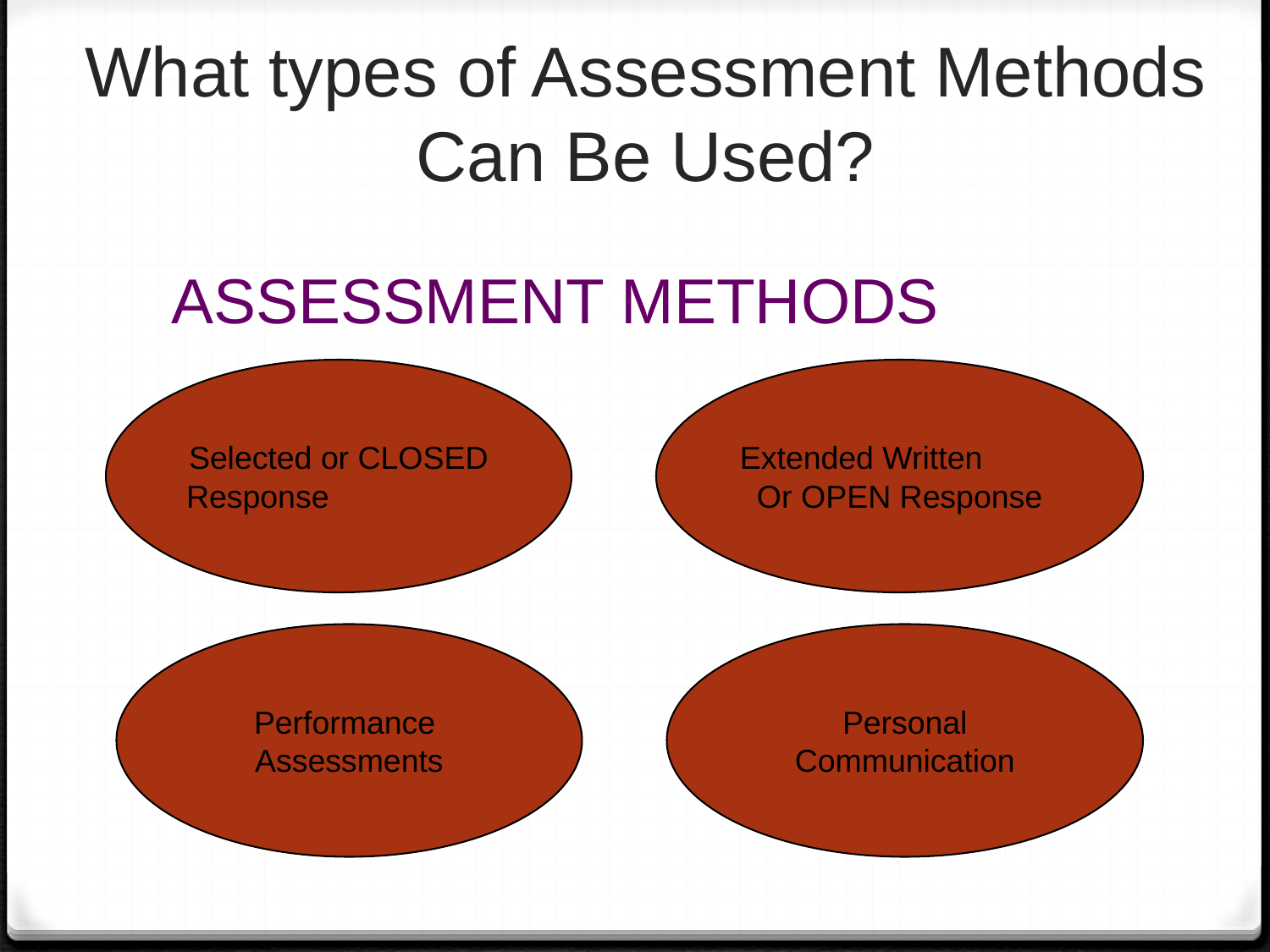

# What types of Assessment Methods Can Be Used?

ASSESSMENT METHODS
Selected or CLOSED
Response
Extended Written
Or OPEN Response
Performance
Assessments
Personal
Communication